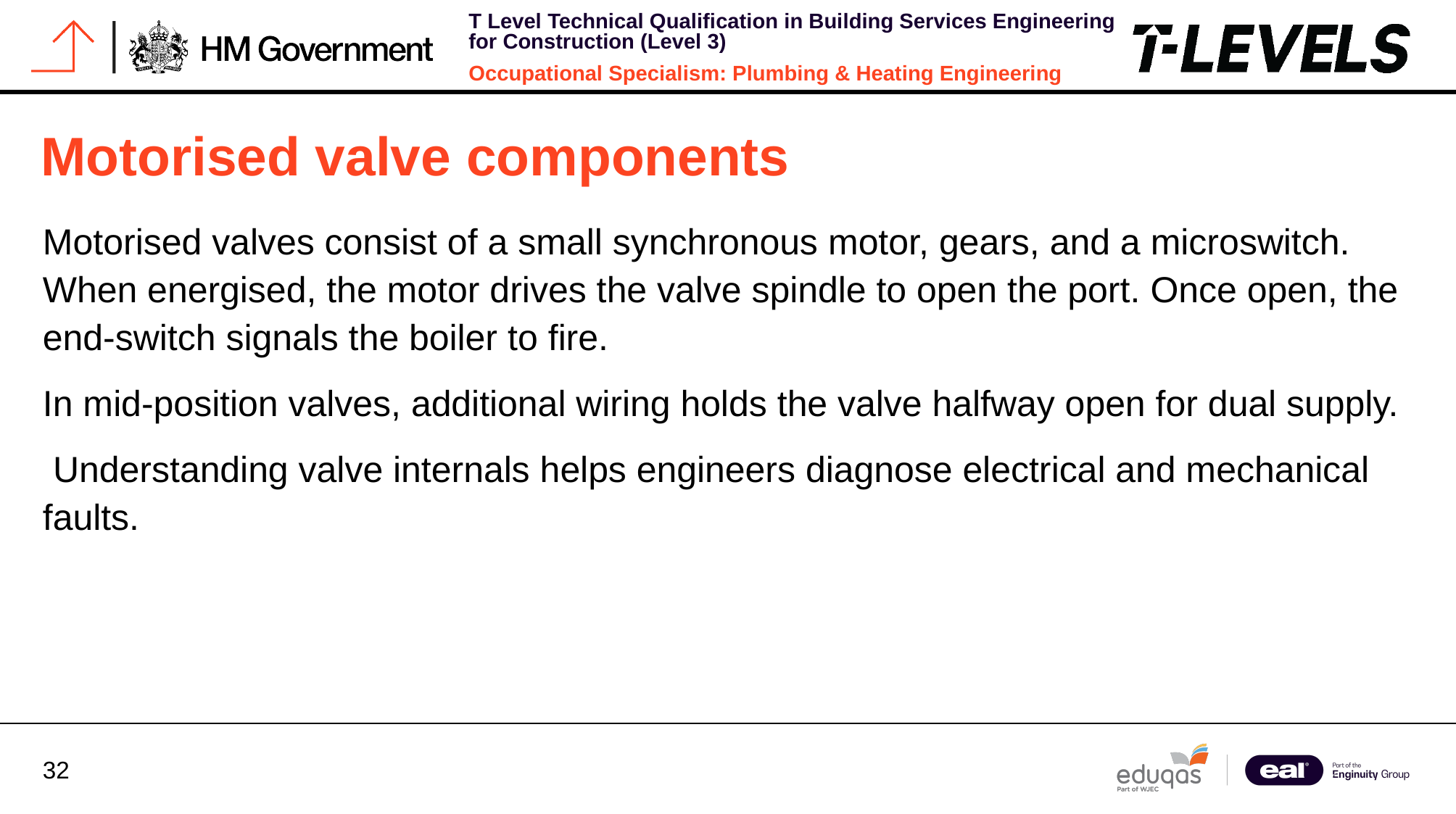

# Motorised valve components
Motorised valves consist of a small synchronous motor, gears, and a microswitch. When energised, the motor drives the valve spindle to open the port. Once open, the end-switch signals the boiler to fire.
In mid-position valves, additional wiring holds the valve halfway open for dual supply.
 Understanding valve internals helps engineers diagnose electrical and mechanical faults.